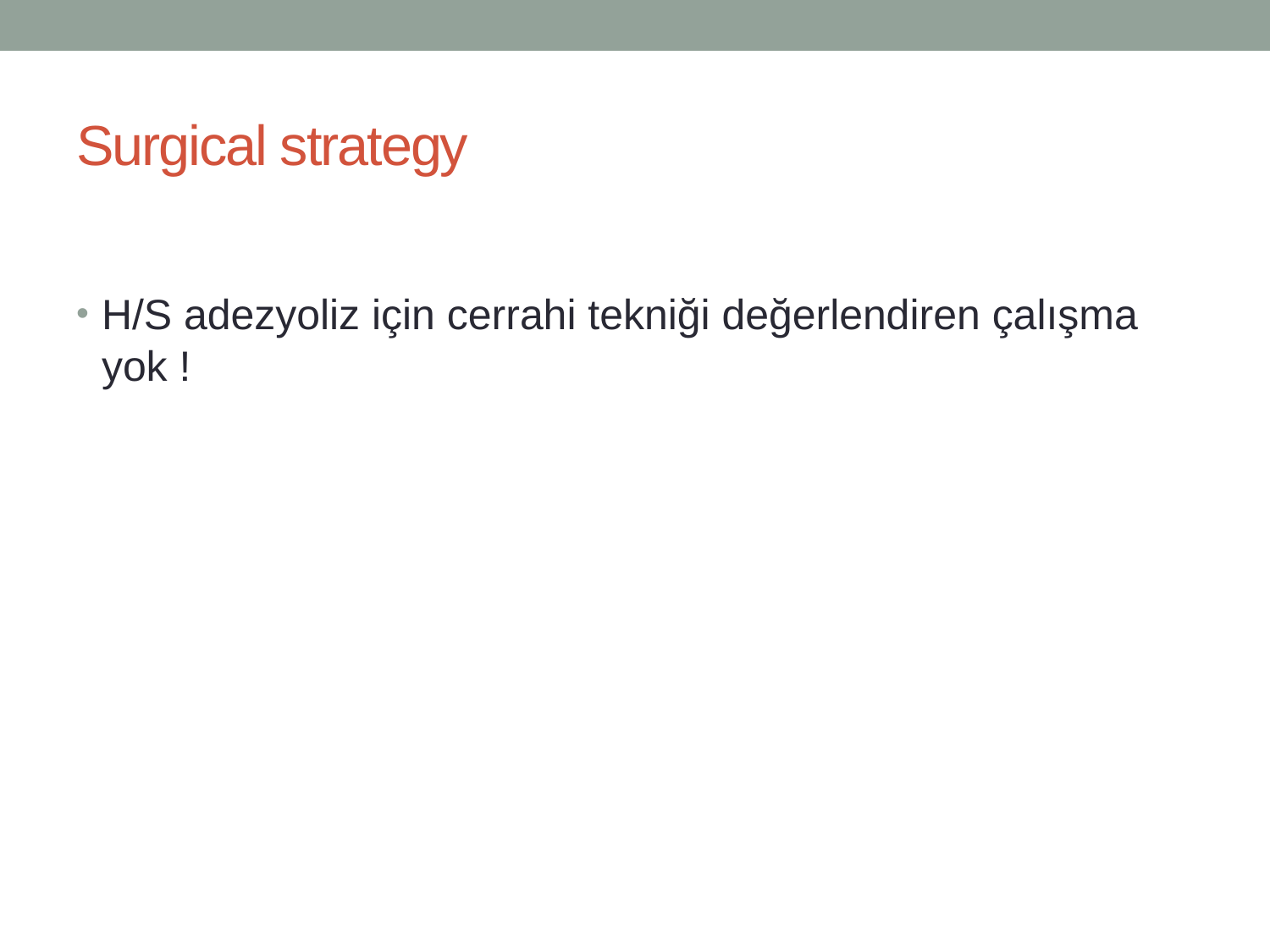

# Surgical strategy

H/S adezyoliz için cerrahi tekniği değerlendiren çalışma yok !